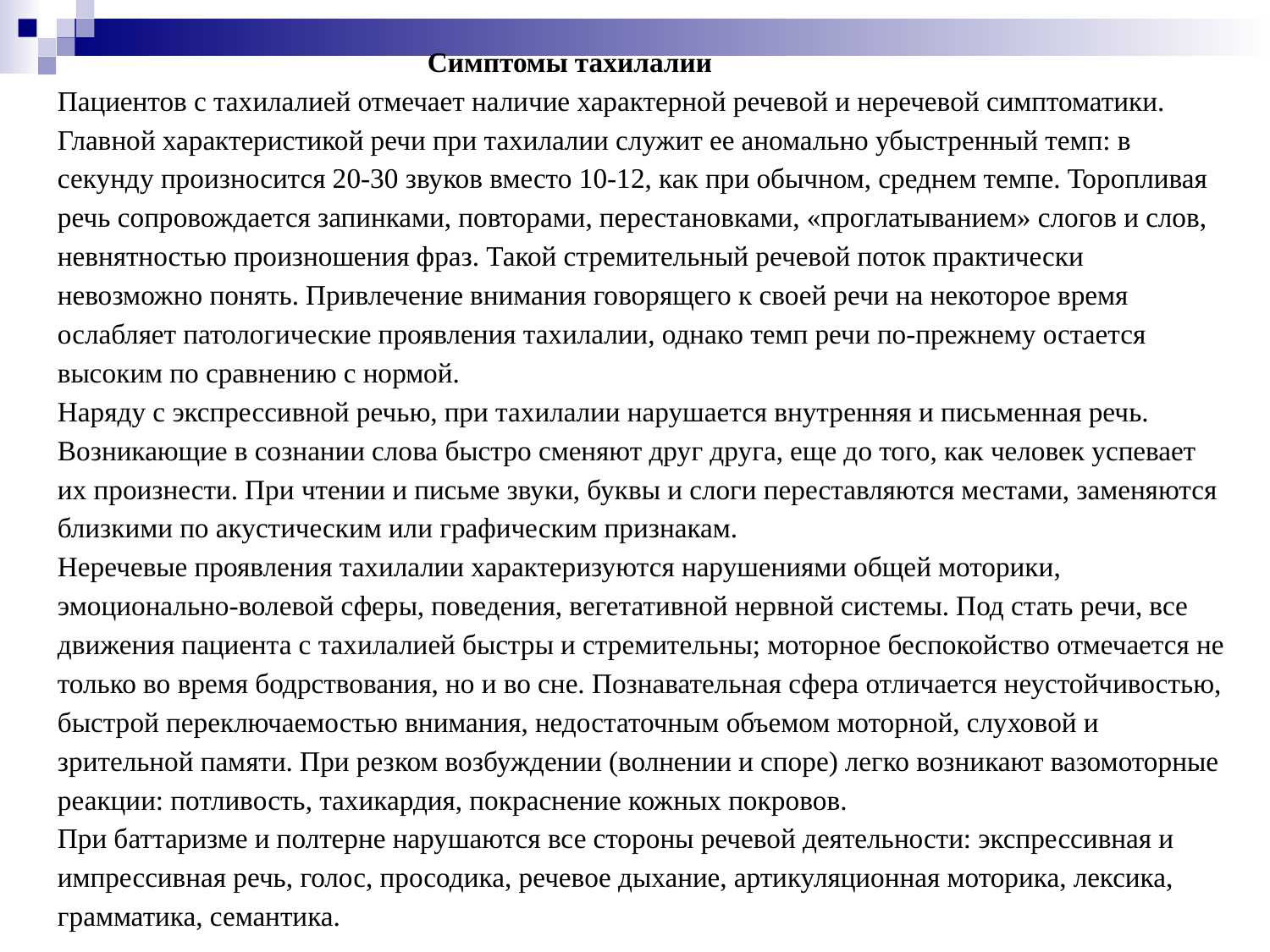

# Симптомы тахилалии Пациентов с тахилалией отмечает наличие характерной речевой и неречевой симптоматики. Главной характеристикой речи при тахилалии служит ее аномально убыстренный темп: в секунду произносится 20-30 звуков вместо 10-12, как при обычном, среднем темпе. Торопливая речь сопровождается запинками, повторами, перестановками, «проглатыванием» слогов и слов, невнятностью произношения фраз. Такой стремительный речевой поток практически невозможно понять. Привлечение внимания говорящего к своей речи на некоторое время ослабляет патологические проявления тахилалии, однако темп речи по-прежнему остается высоким по сравнению с нормой. Наряду с экспрессивной речью, при тахилалии нарушается внутренняя и письменная речь. Возникающие в сознании слова быстро сменяют друг друга, еще до того, как человек успевает их произнести. При чтении и письме звуки, буквы и слоги переставляются местами, заменяются близкими по акустическим или графическим признакам. Неречевые проявления тахилалии характеризуются нарушениями общей моторики, эмоционально-волевой сферы, поведения, вегетативной нервной системы. Под стать речи, все движения пациента с тахилалией быстры и стремительны; моторное беспокойство отмечается не только во время бодрствования, но и во сне. Познавательная сфера отличается неустойчивостью, быстрой переключаемостью внимания, недостаточным объемом моторной, слуховой и зрительной памяти. При резком возбуждении (волнении и споре) легко возникают вазомоторные реакции: потливость, тахикардия, покраснение кожных покровов. При баттаризме и полтерне нарушаются все стороны речевой деятельности: экспрессивная и импрессивная речь, голос, просодика, речевое дыхание, артикуляционная моторика, лексика, грамматика, семантика.